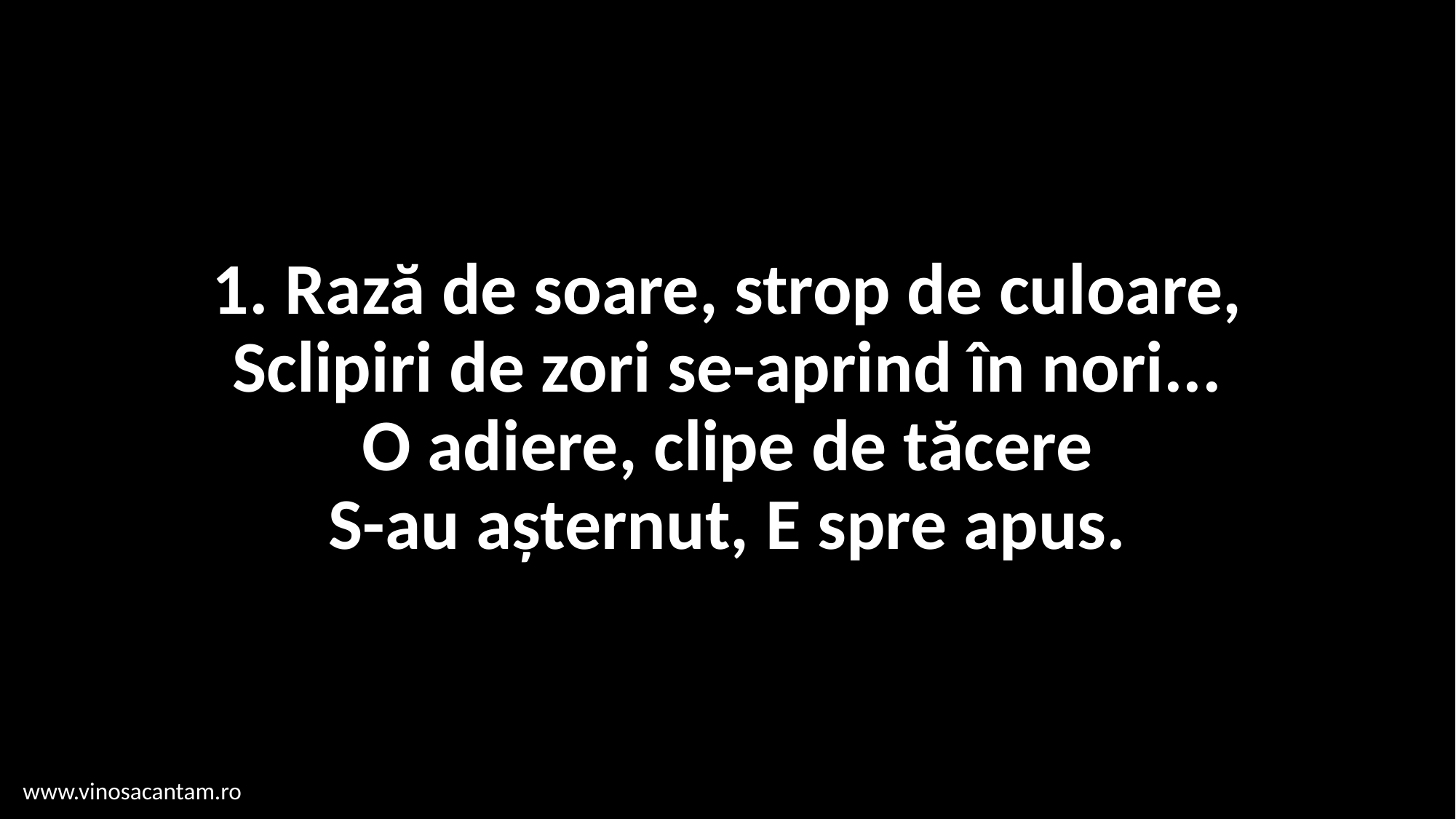

# 1. Rază de soare, strop de culoare, Sclipiri de zori se-aprind în nori... O adiere, clipe de tăcere S-au așternut, E spre apus.
www.vinosacantam.ro